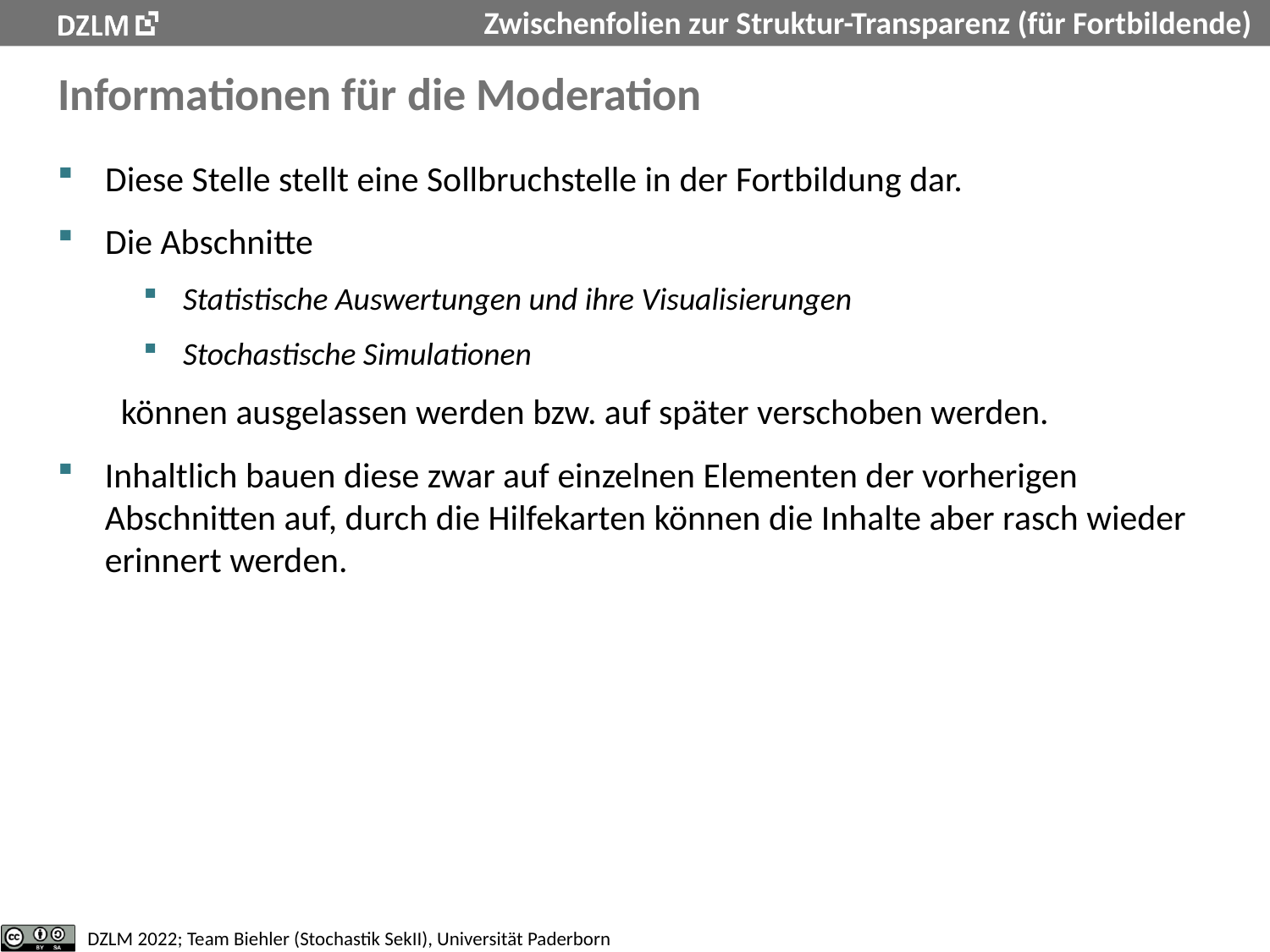

# Informationen für die Moderation
Diese Stelle stellt eine Sollbruchstelle in der Fortbildung dar.
Die Abschnitte
Statistische Auswertungen und ihre Visualisierungen
Stochastische Simulationen
können ausgelassen werden bzw. auf später verschoben werden.
Inhaltlich bauen diese zwar auf einzelnen Elementen der vorherigen Abschnitten auf, durch die Hilfekarten können die Inhalte aber rasch wieder erinnert werden.